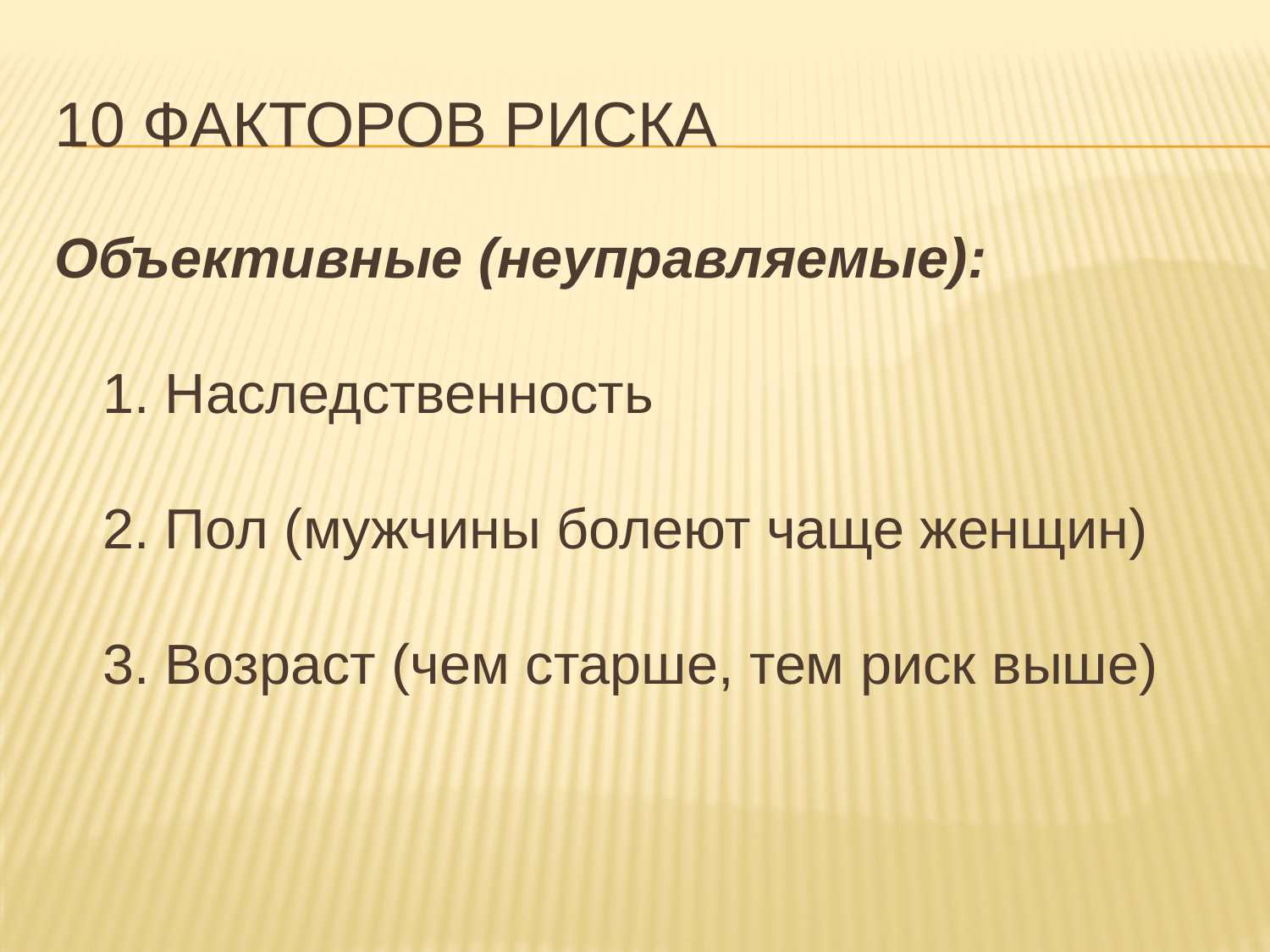

# 10 факторов риска
Объективные (неуправляемые):
1. Наследственность
2. Пол (мужчины болеют чаще женщин)
3. Возраст (чем старше, тем риск выше)